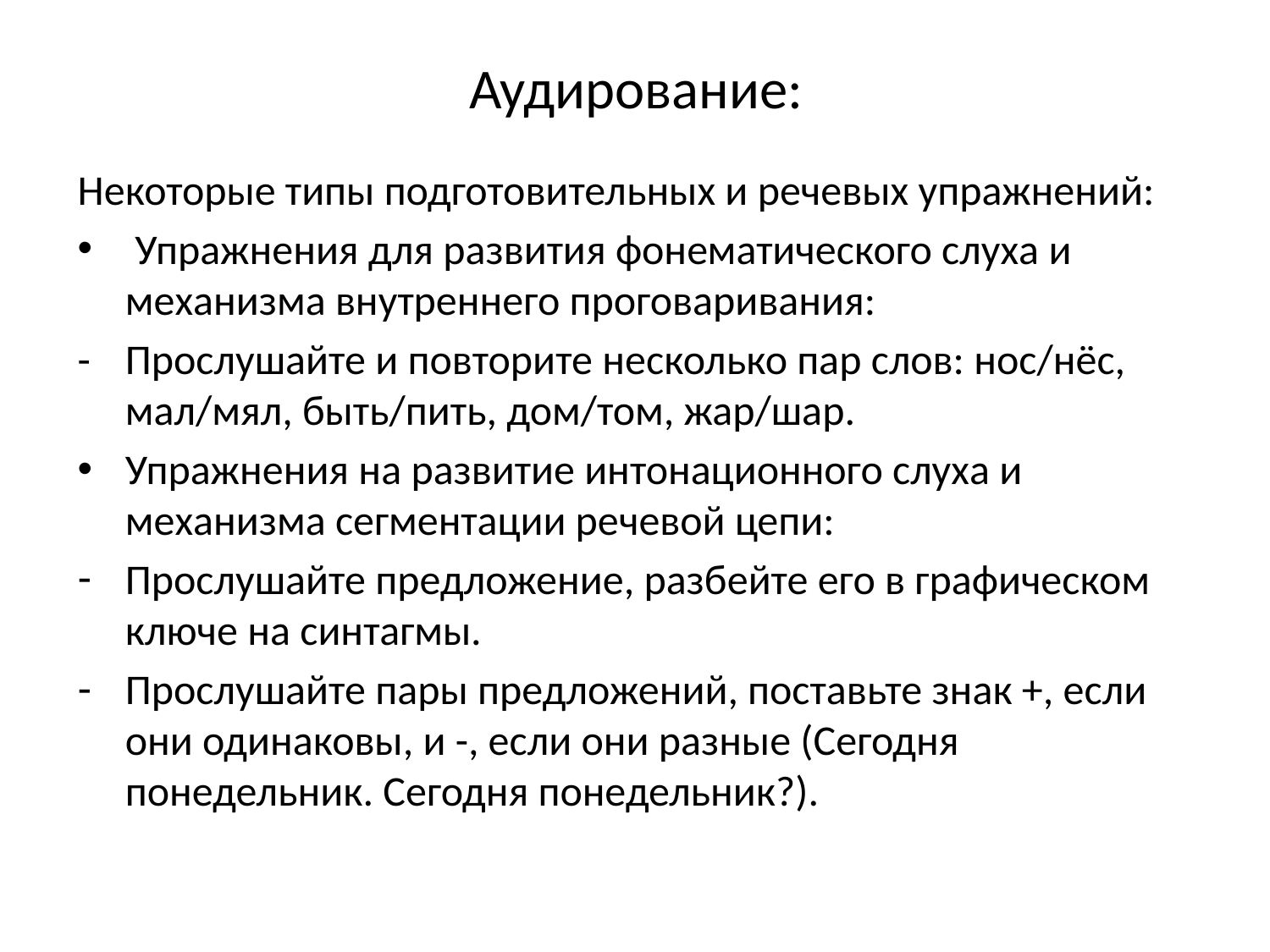

Аудирование:

Некоторые типы подготовительных и речевых упражнений:
 Упражнения для развития фонематического слуха и механизма внутреннего проговаривания:
- 	Прослушайте и повторите несколько пар слов: нос/нёс, мал/мял, быть/пить, дом/том, жар/шар.
Упражнения на развитие интонационного слуха и механизма сегментации речевой цепи:
Прослушайте предложение, разбейте его в графическом ключе на синтагмы.
Прослушайте пары предложений, поставьте знак +, если они одинаковы, и -, если они разные (Сегодня понедельник. Сегодня понедельник?).